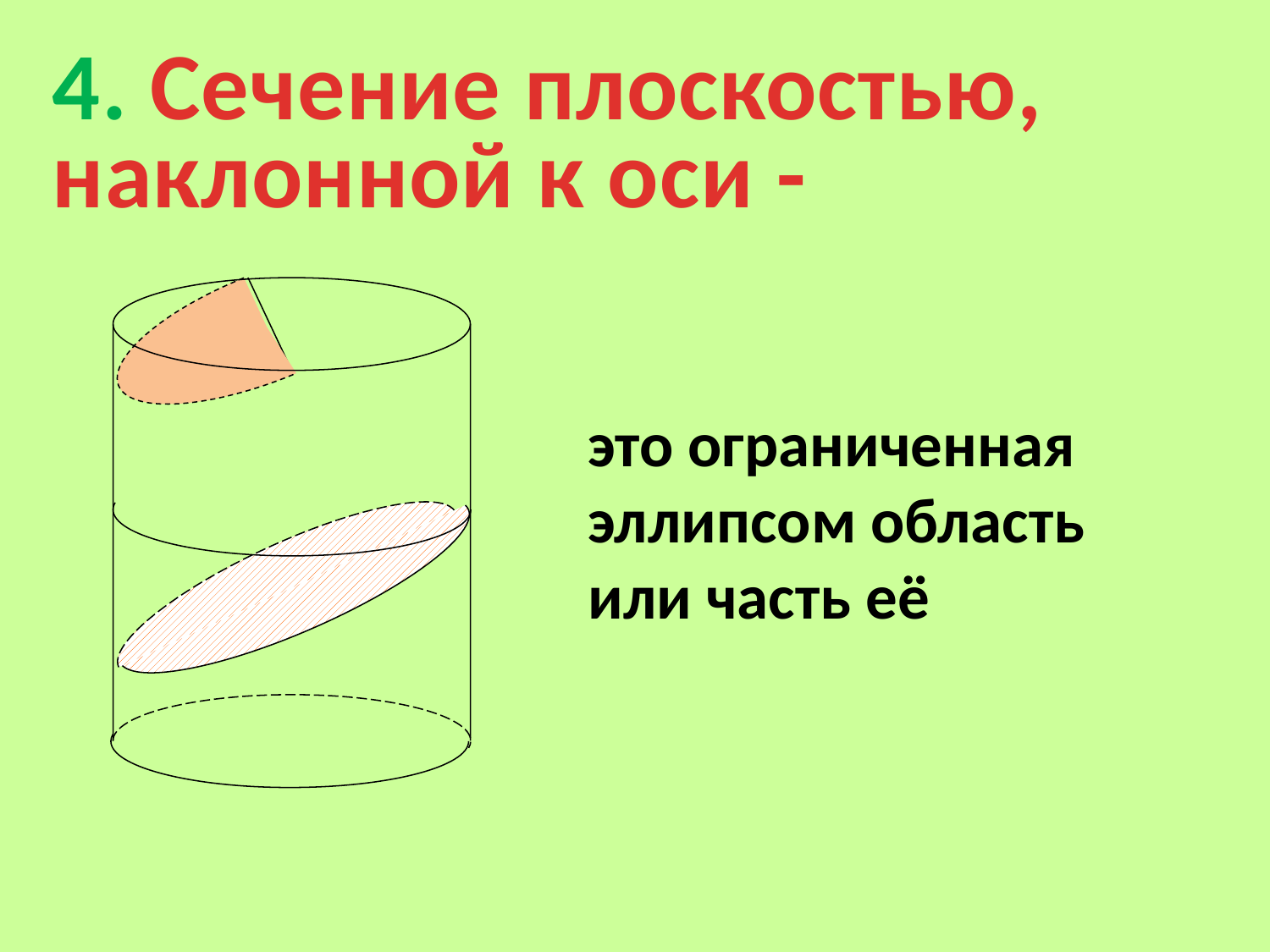

# 4. Сечение плоскостью, наклонной к оси -

это ограниченная эллипсом область или часть её